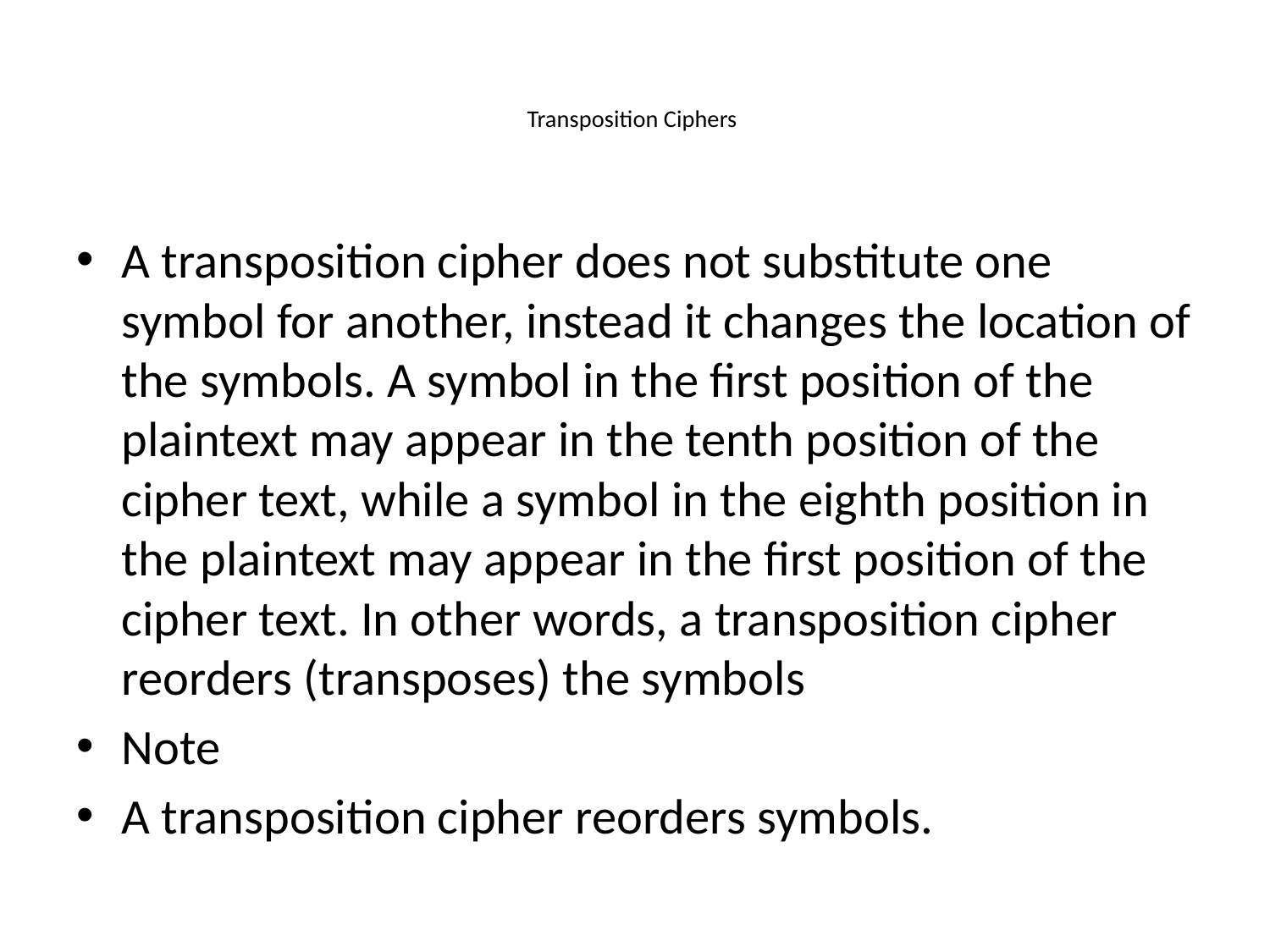

# Transposition Ciphers
A transposition cipher does not substitute one symbol for another, instead it changes the location of the symbols. A symbol in the first position of the plaintext may appear in the tenth position of the cipher text, while a symbol in the eighth position in the plaintext may appear in the first position of the cipher text. In other words, a transposition cipher reorders (transposes) the symbols
Note
A transposition cipher reorders symbols.